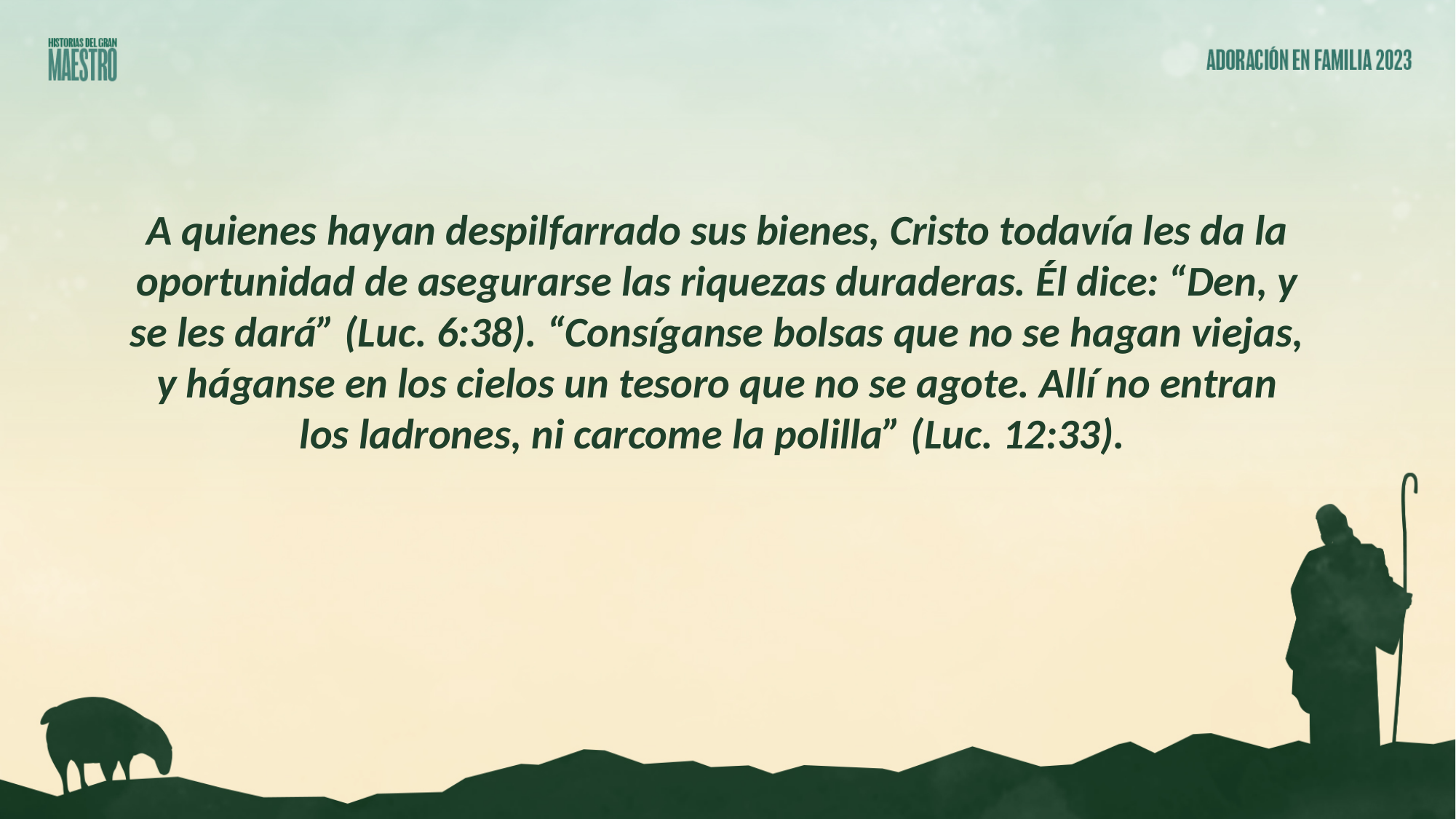

A quienes hayan despilfarrado sus bienes, Cristo todavía les da la oportunidad de asegurarse las riquezas duraderas. Él dice: “Den, y se les dará” (Luc. 6:38). “Consíganse bolsas que no se hagan viejas, y háganse en los cielos un tesoro que no se agote. Allí no entran los ladrones, ni carcome la polilla” (Luc. 12:33).